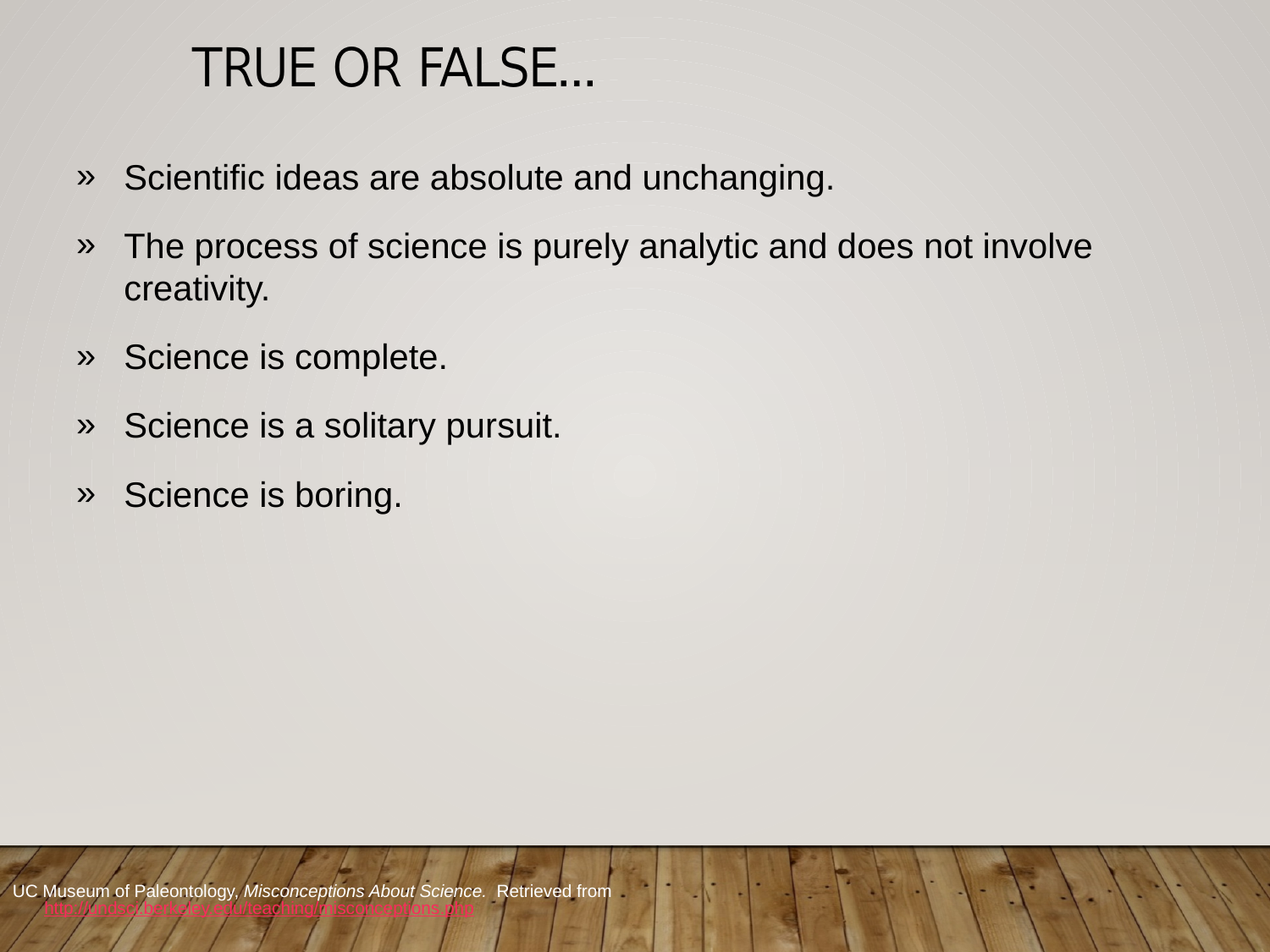

# True or false…
Scientific ideas are absolute and unchanging.
The process of science is purely analytic and does not involve creativity.
Science is complete.
Science is a solitary pursuit.
Science is boring.

UC Museum of Paleontology, Misconceptions About Science.  Retrieved from http://undsci.berkeley.edu/teaching/misconceptions.php